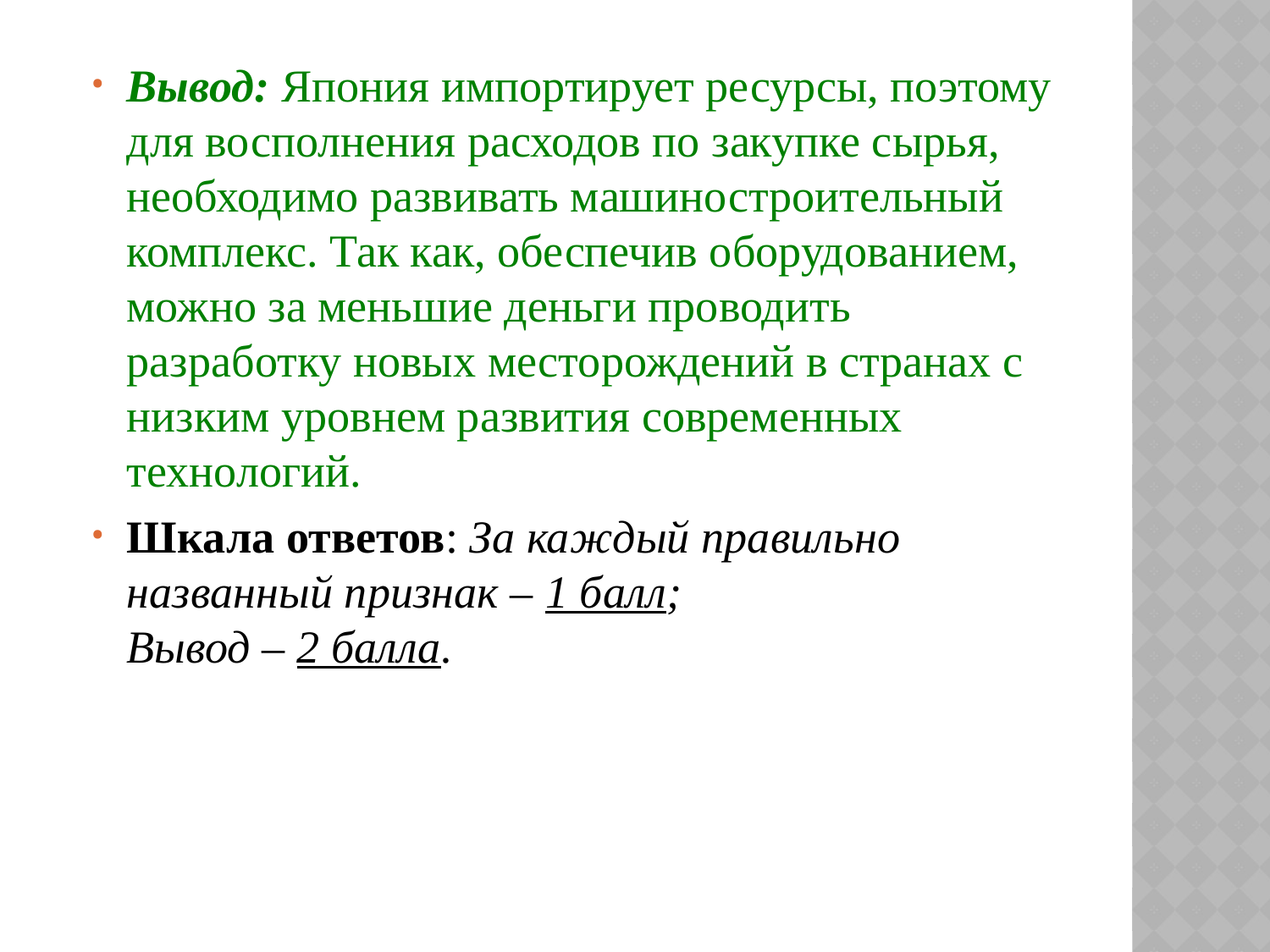

Вывод: Япония импортирует ресурсы, поэтому для восполнения расходов по закупке сырья, необходимо развивать машиностроительный комплекс. Так как, обеспечив оборудованием, можно за меньшие деньги проводить разработку новых месторождений в странах с низким уровнем развития современных технологий.
Шкала ответов: За каждый правильно названный признак – 1 балл;
Вывод – 2 балла.